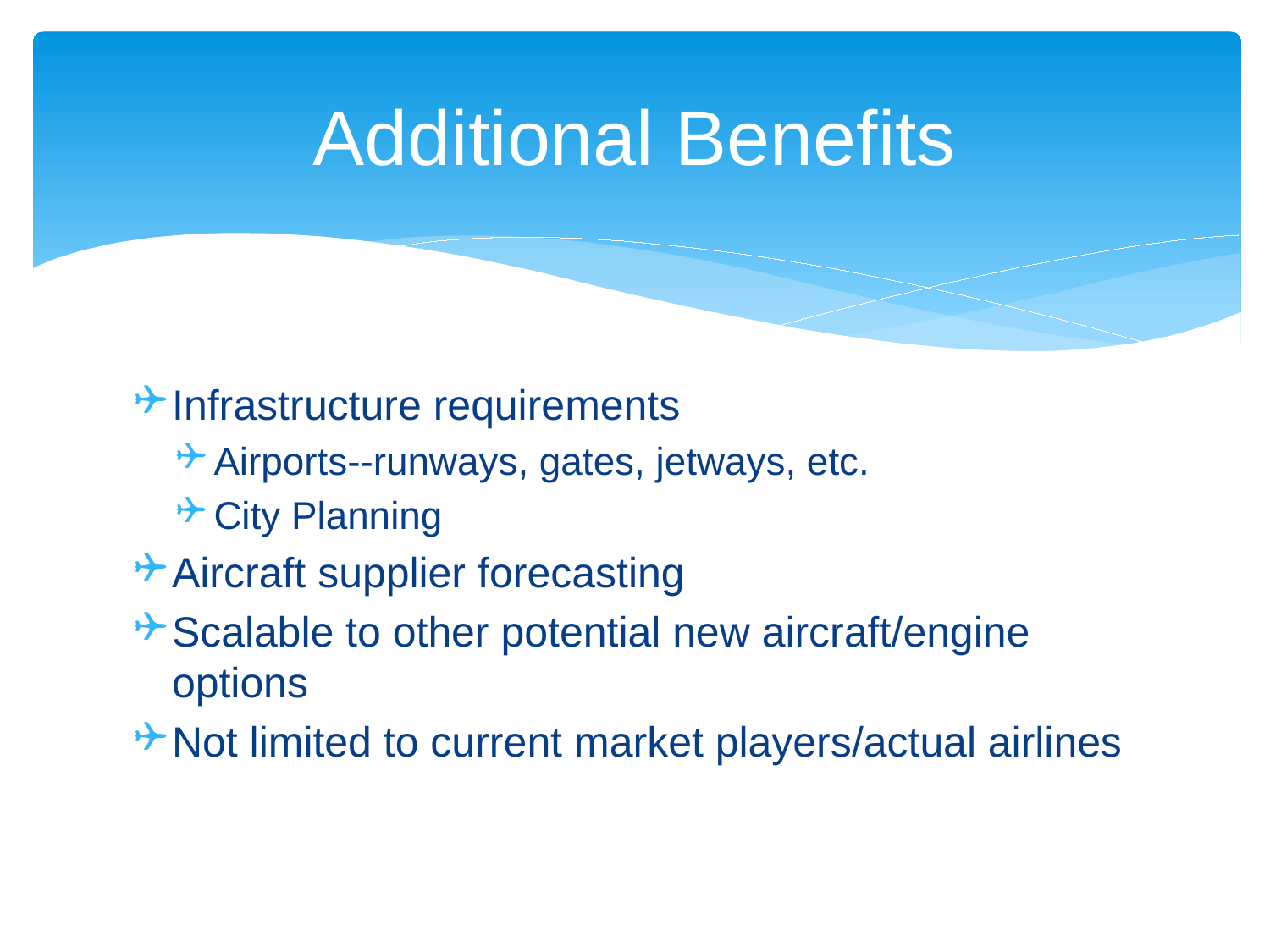

# Additional Benefits
Infrastructure requirements
Airports--runways, gates, jetways, etc.
City Planning
Aircraft supplier forecasting
Scalable to other potential new aircraft/engine options
Not limited to current market players/actual airlines